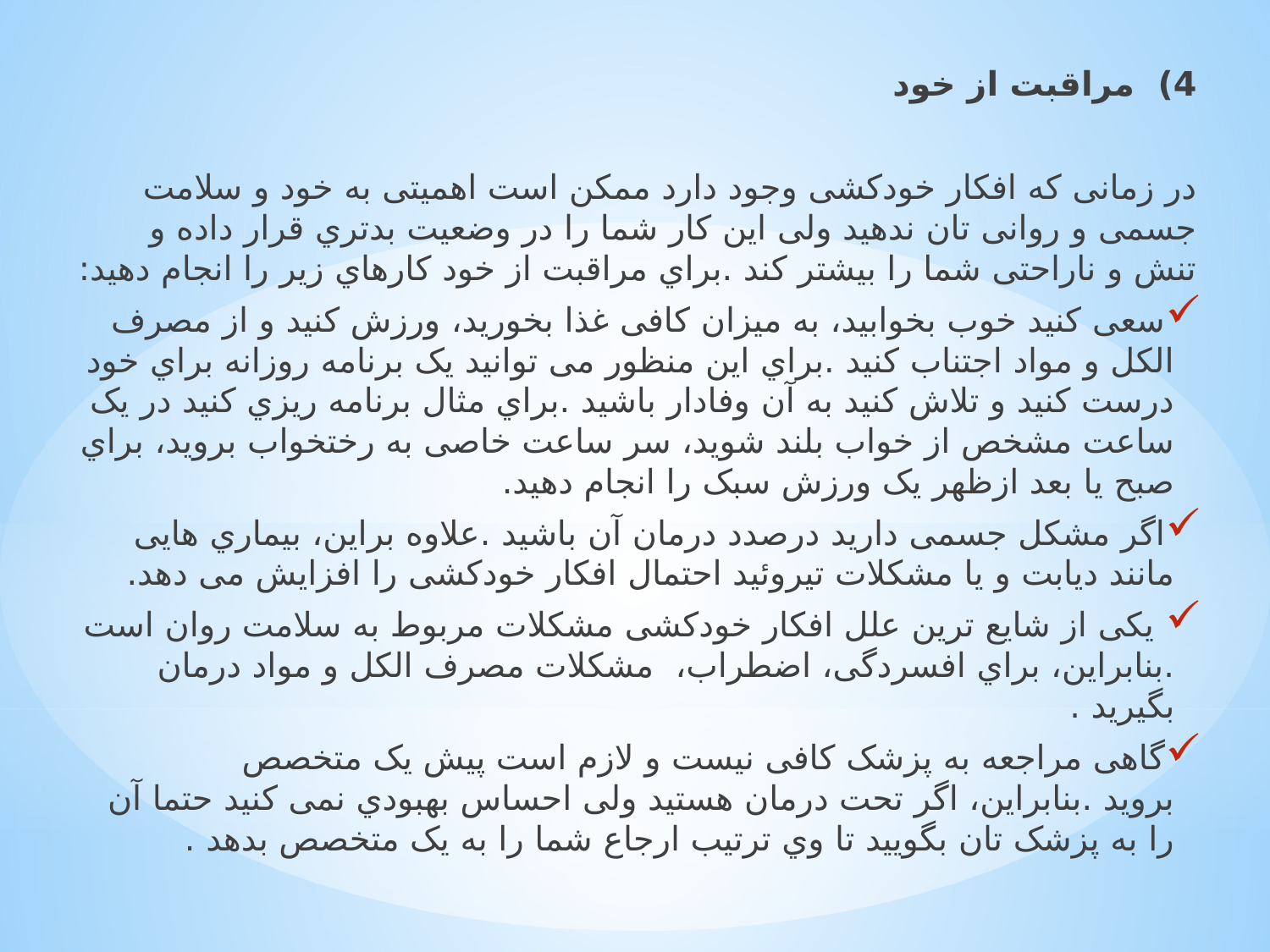

4)  ﻣﺮاﻗﺒﺖ از ﺧﻮد

در زﻣﺎﻧﯽ ﮐﻪ اﻓﮑﺎر ﺧﻮدﮐﺸﯽ وﺟﻮد دارد ﻣﻤﮑﻦ اﺳﺖ اﻫﻤﯿﺘﯽ ﺑﻪ ﺧﻮد و ﺳﻼﻣﺖ ﺟﺴﻤﯽ و رواﻧﯽ ﺗﺎن ﻧﺪﻫﯿﺪ وﻟﯽ اﯾﻦ ﮐﺎر ﺷﻤﺎ را در وﺿﻌﯿﺖ ﺑﺪﺗﺮي ﻗﺮار داده و ﺗﻨﺶ و ﻧﺎراﺣﺘﯽ ﺷﻤﺎ را ﺑﯿﺸﺘﺮ ﮐﻨﺪ .ﺑﺮاي ﻣﺮاﻗﺒﺖ از ﺧﻮد ﮐﺎرﻫﺎي زﯾﺮ را اﻧﺠﺎم دﻫﯿﺪ:
ﺳﻌﯽ ﮐﻨﯿﺪ ﺧﻮب ﺑﺨﻮاﺑﯿﺪ، ﺑﻪ ﻣﯿﺰان ﮐﺎﻓﯽ ﻏﺬا ﺑﺨﻮرﯾﺪ، ورزش ﮐﻨﯿﺪ و از ﻣﺼﺮف اﻟﮑﻞ و ﻣﻮاد اﺟﺘﻨﺎب ﮐﻨﯿﺪ .ﺑﺮاي اﯾﻦ ﻣﻨﻈﻮر ﻣﯽ ﺗﻮاﻧﯿﺪ ﯾﮏ ﺑﺮﻧﺎﻣﻪ روزاﻧﻪ ﺑﺮاي ﺧﻮد درﺳﺖ ﮐﻨﯿﺪ و ﺗﻼش ﮐﻨﯿﺪ ﺑﻪ آن وﻓﺎدار ﺑﺎﺷﯿﺪ .ﺑﺮاي ﻣﺜﺎل ﺑﺮﻧﺎﻣﻪ رﯾﺰي ﮐﻨﯿﺪ در ﯾﮏ ﺳﺎﻋﺖ ﻣﺸﺨﺺ از ﺧﻮاب ﺑﻠﻨﺪ ﺷﻮﯾﺪ، ﺳﺮ ﺳﺎﻋﺖ ﺧﺎﺻﯽ ﺑﻪ رﺧﺘﺨﻮاب ﺑﺮوﯾﺪ، ﺑﺮاي ﺻﺒﺢ ﯾﺎ ﺑﻌﺪ ازﻇﻬﺮ ﯾﮏ ورزش ﺳﺒﮏ را اﻧﺠﺎم دﻫﯿﺪ.
اﮔﺮ ﻣﺸﮑﻞ ﺟﺴﻤﯽ دارﯾﺪ درﺻﺪد درﻣﺎن آن ﺑﺎﺷﯿﺪ .ﻋﻼوه ﺑﺮاﯾﻦ، ﺑﯿﻤﺎري ﻫﺎﯾﯽ ﻣﺎﻧﻨﺪ دﯾﺎﺑﺖ و ﯾﺎ ﻣﺸﮑﻼت ﺗﯿﺮوﺋﯿﺪ اﺣﺘﻤﺎل اﻓﮑﺎر ﺧﻮدﮐﺸﯽ را اﻓﺰاﯾﺶ ﻣﯽ دﻫﺪ.
 ﯾﮑﯽ از ﺷﺎﯾﻊ ﺗﺮﯾﻦ ﻋﻠﻞ اﻓﮑﺎر ﺧﻮدﮐﺸﯽ ﻣﺸﮑﻼت ﻣﺮﺑﻮط ﺑﻪ ﺳﻼﻣﺖ روان اﺳﺖ .ﺑﻨﺎﺑﺮاﯾﻦ، ﺑﺮاي اﻓﺴﺮدﮔﯽ، اﺿﻄﺮاب،  ﻣﺸﮑﻼت ﻣﺼﺮف اﻟﮑﻞ و ﻣﻮاد درﻣﺎن ﺑﮕﯿﺮﯾﺪ .
ﮔﺎﻫﯽ ﻣﺮاﺟﻌﻪ ﺑﻪ ﭘﺰﺷﮏ ﮐﺎﻓﯽ ﻧﯿﺴﺖ و ﻻزم اﺳﺖ ﭘﯿﺶ ﯾﮏ ﻣﺘﺨﺼﺺ ﺑﺮوﯾﺪ .ﺑﻨﺎﺑﺮاﯾﻦ، اﮔﺮ ﺗﺤﺖ درﻣﺎن ﻫﺴﺘﯿﺪ وﻟﯽ اﺣﺴﺎس ﺑﻬﺒﻮدي ﻧﻤﯽ ﮐﻨﯿﺪ ﺣﺘﻤﺎ آن را ﺑﻪ ﭘﺰﺷﮏ ﺗﺎن ﺑﮕﻮﯾﯿﺪ ﺗﺎ وي ﺗﺮﺗﯿﺐ ارﺟﺎع ﺷﻤﺎ را ﺑﻪ ﯾﮏ ﻣﺘﺨﺼﺺ ﺑﺪﻫﺪ .